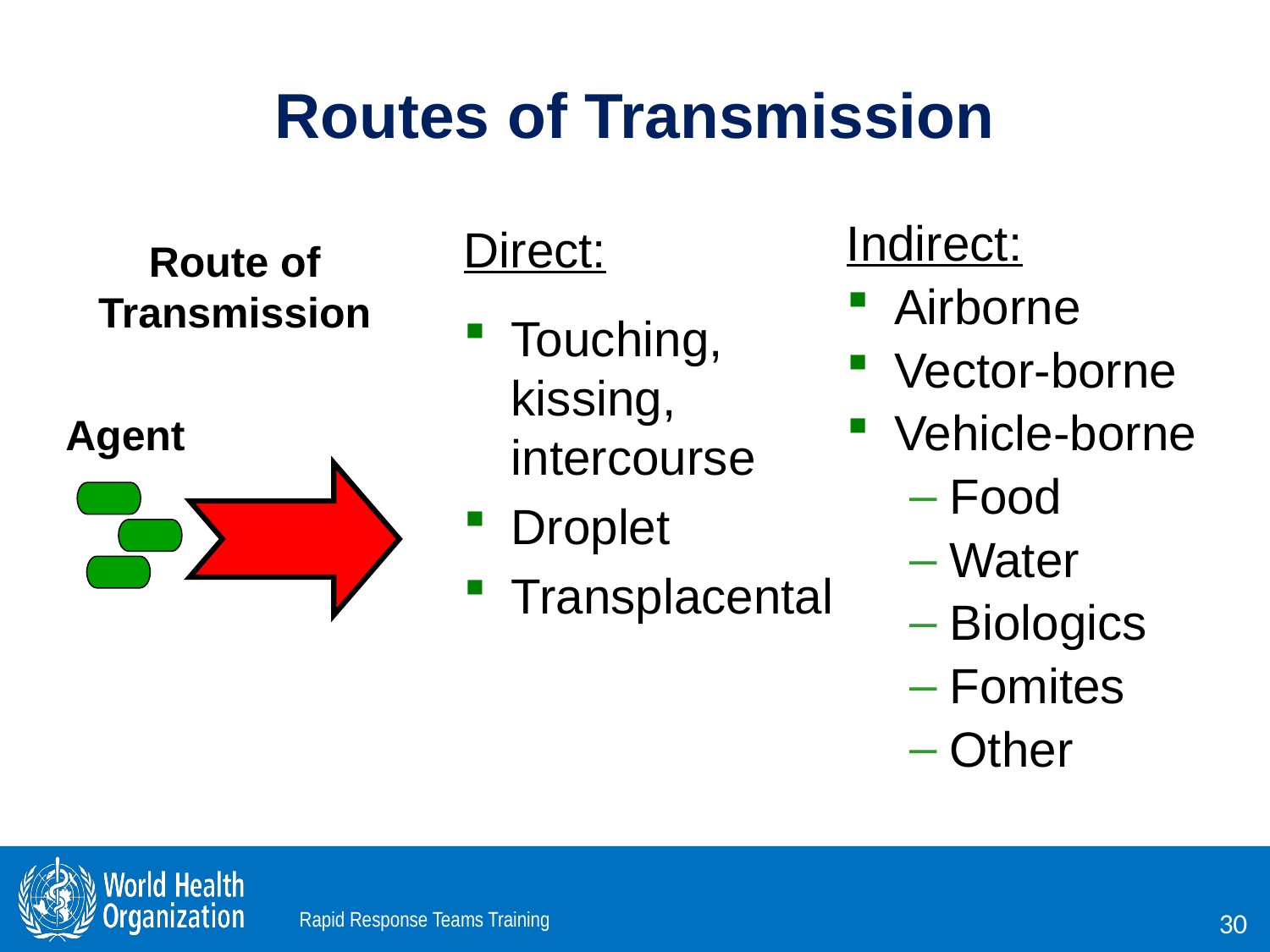

Routes of Transmission

Direct:
Touching, kissing, intercourse
Droplet
Transplacental

Indirect:
Airborne
Vector-borne
Vehicle-borne
Food
Water
Biologics
Fomites
Other
Route of Transmission
Agent